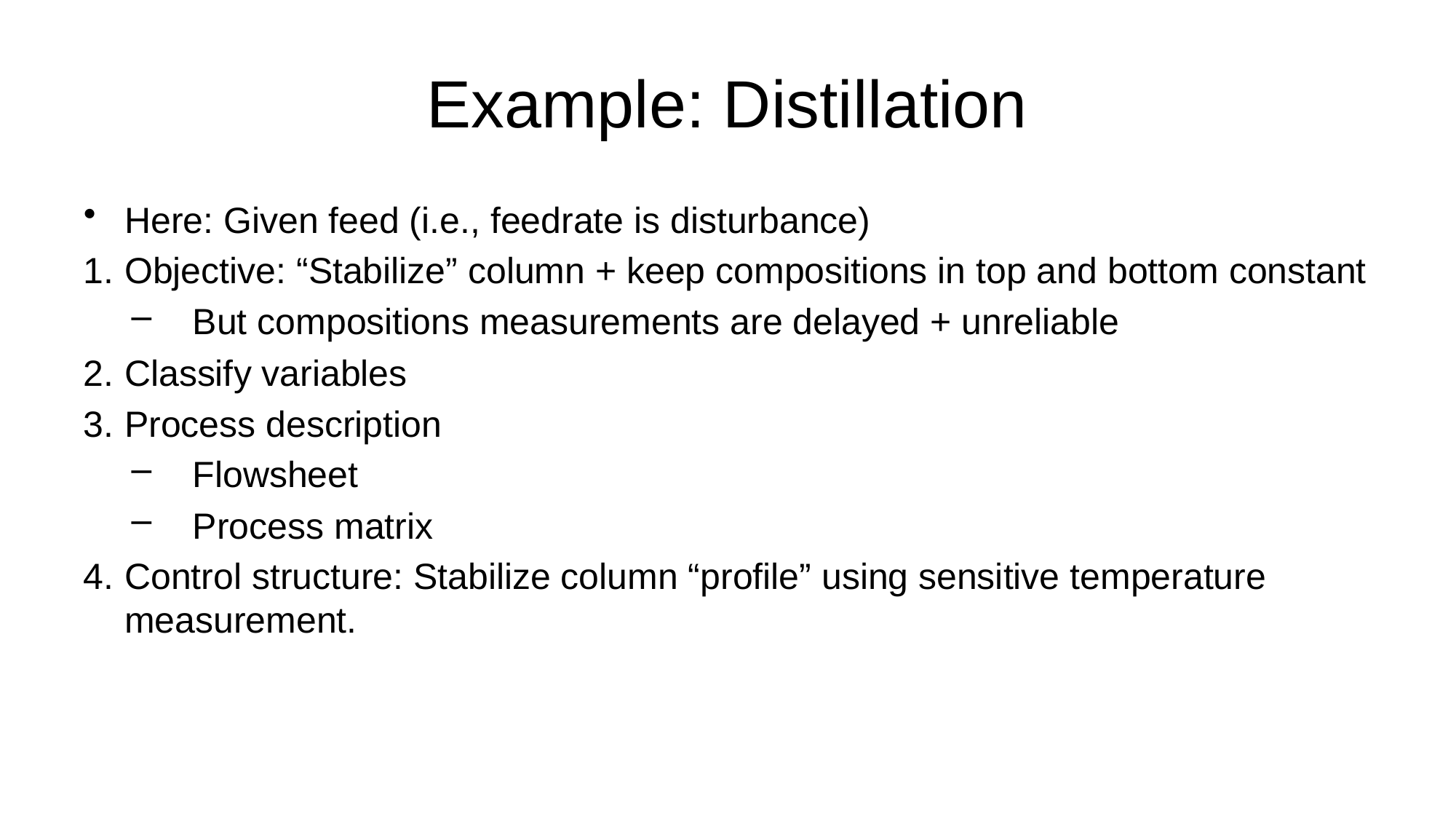

# Example: Distillation
Here: Given feed (i.e., feedrate is disturbance)
Objective: “Stabilize” column + keep compositions in top and bottom constant
But compositions measurements are delayed + unreliable
Classify variables
Process description
Flowsheet
Process matrix
Control structure: Stabilize column “profile” using sensitive temperature measurement.